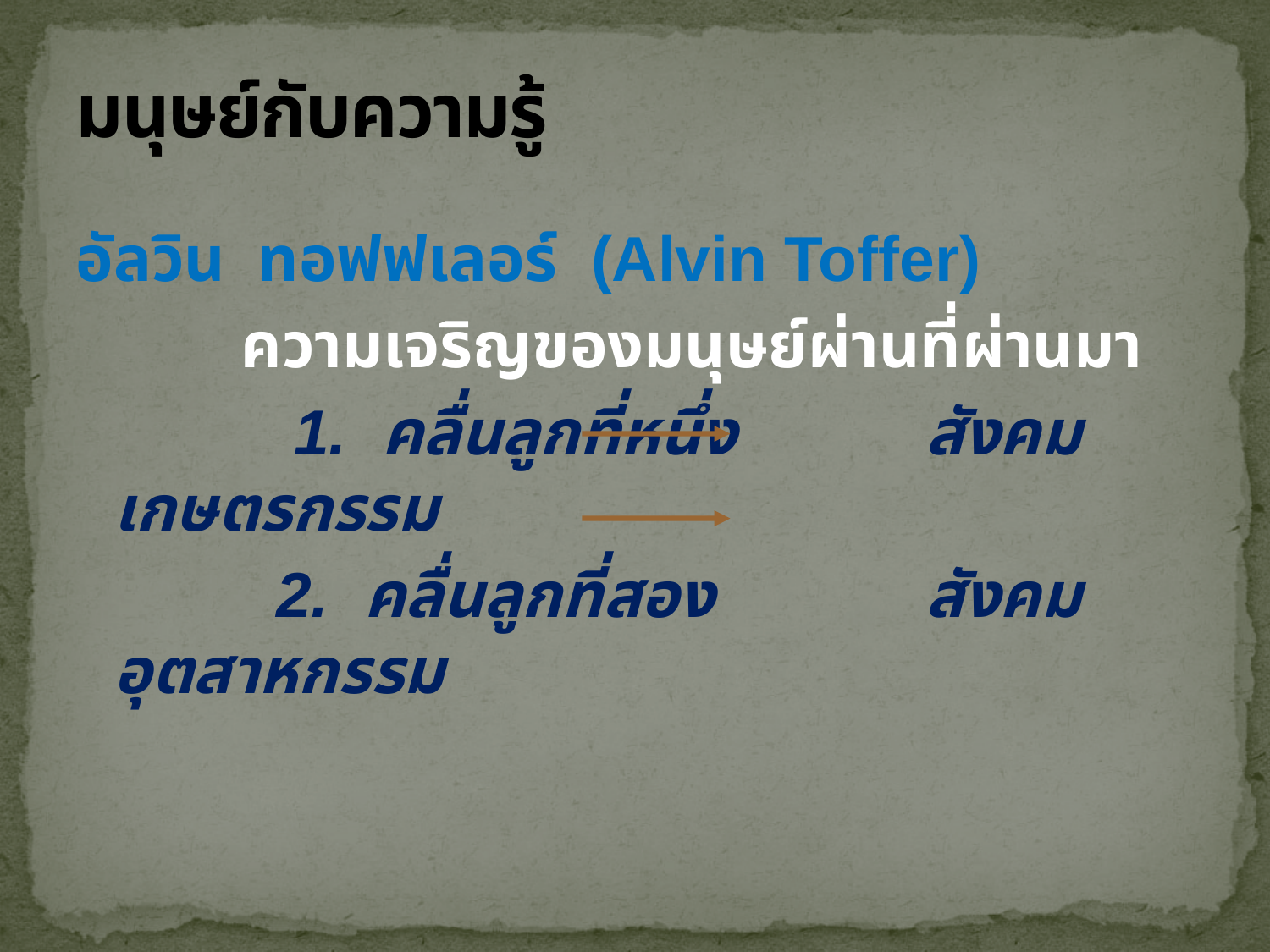

# มนุษย์กับความรู้
อัลวิน  ทอฟฟเลอร์  (Alvin Toffer)
		ความเจริญของมนุษย์ผ่านที่ผ่านมา
		   1.  คลื่นลูกที่หนึ่ง		   สังคมเกษตรกรรม
		  2.  คลื่นลูกที่สอง		   สังคมอุตสาหกรรม